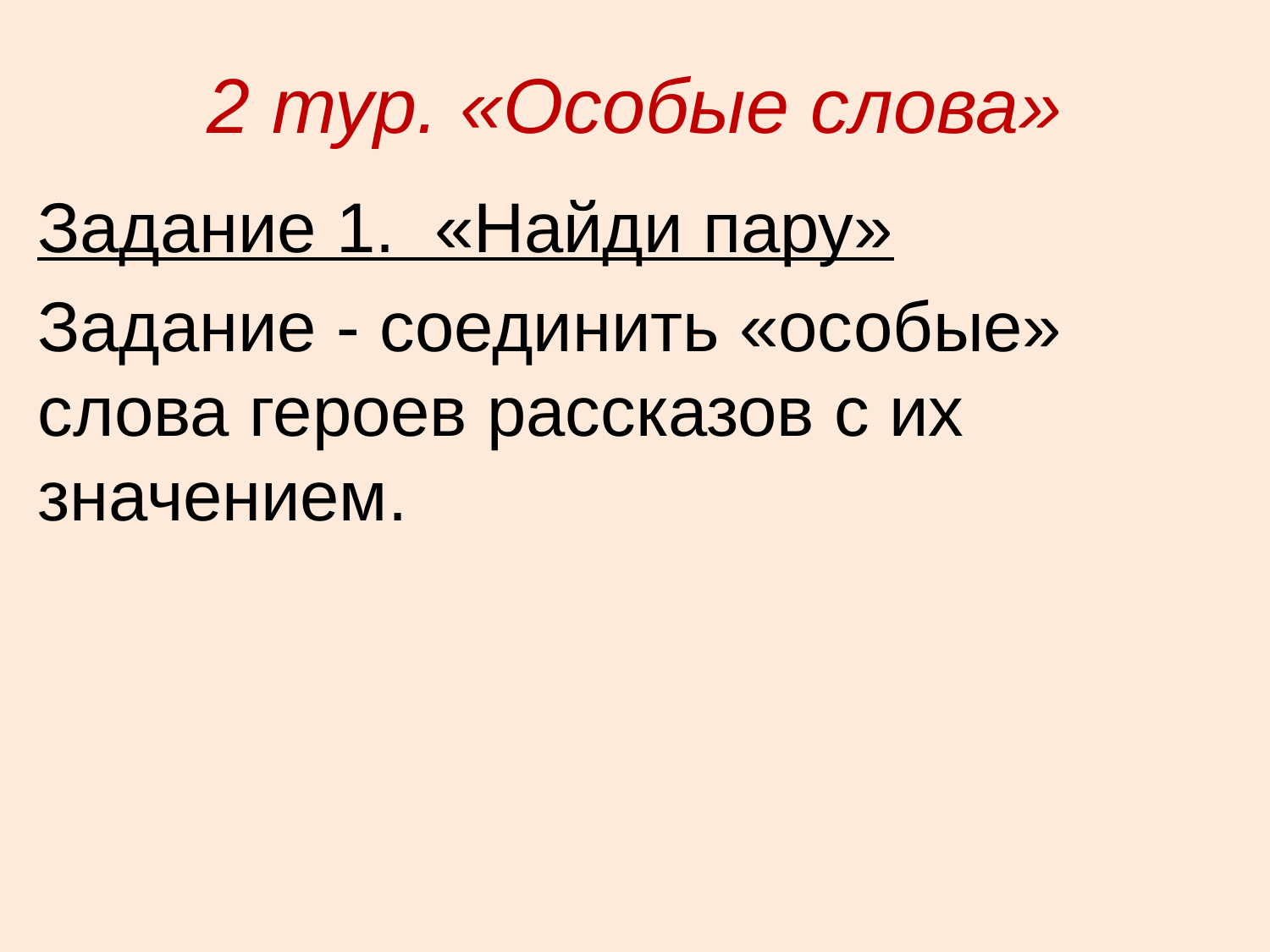

# 2 тур. «Особые слова»
Задание 1.  «Найди пару»
Задание - соединить «особые» слова героев рассказов с их значением.